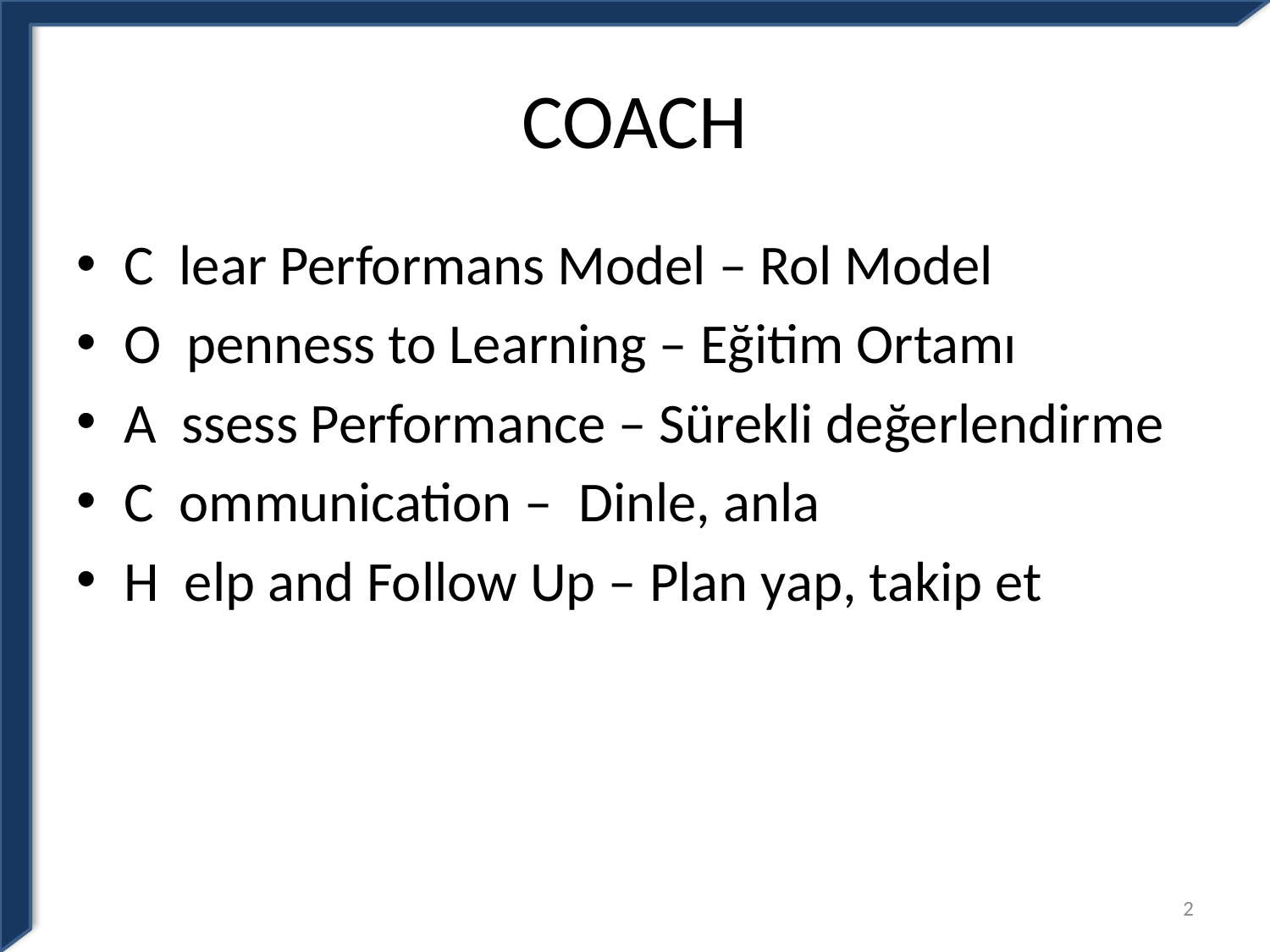

# COACH
C  lear Performans Model – Rol Model
O  penness to Learning – Eğitim Ortamı
A  ssess Performance – Sürekli değerlendirme
C  ommunication –  Dinle, anla
H  elp and Follow Up – Plan yap, takip et

2